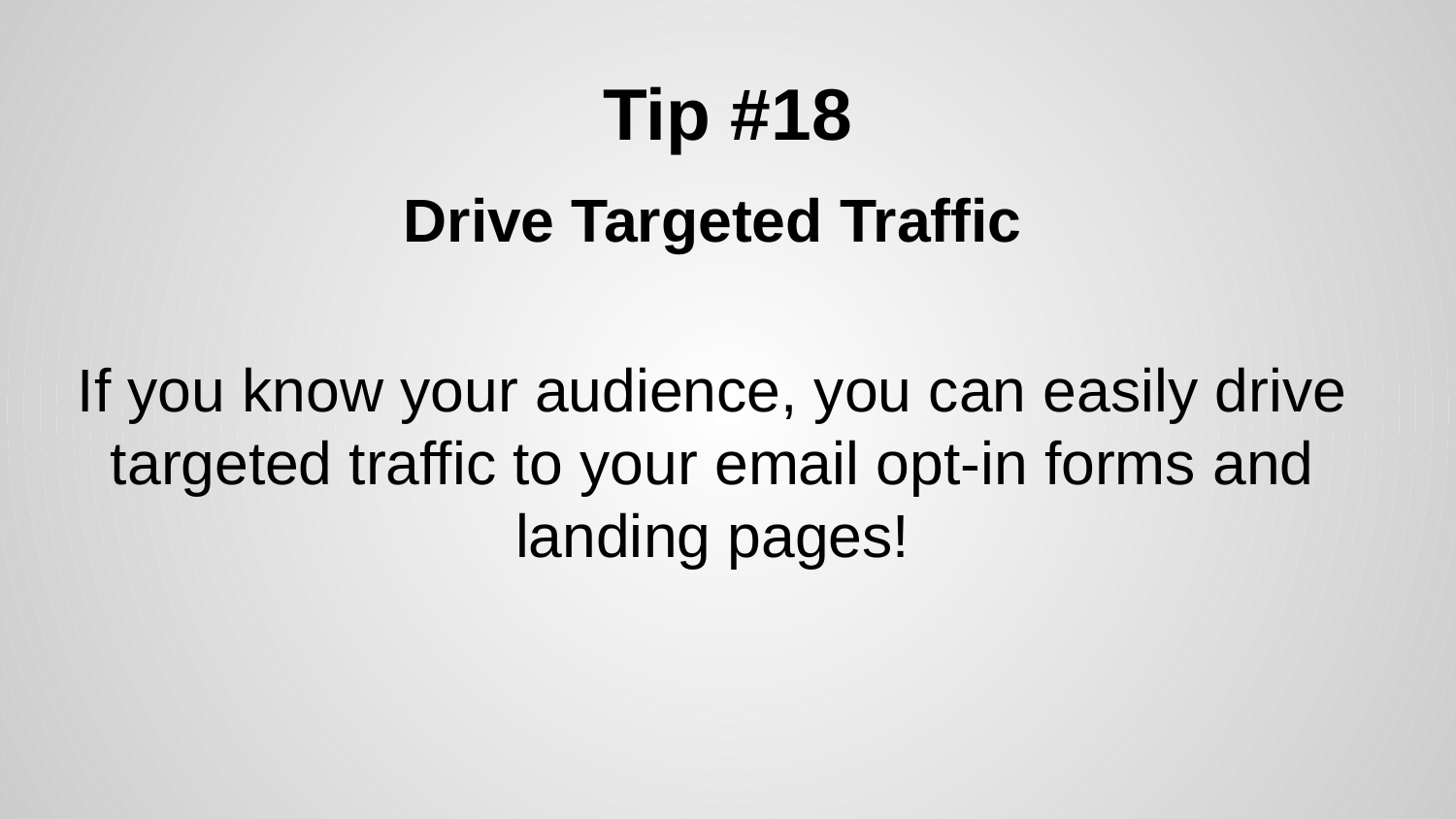

# Tip #18

Drive Targeted Traffic

If you know your audience, you can easily drive targeted traffic to your email opt-in forms and landing pages!